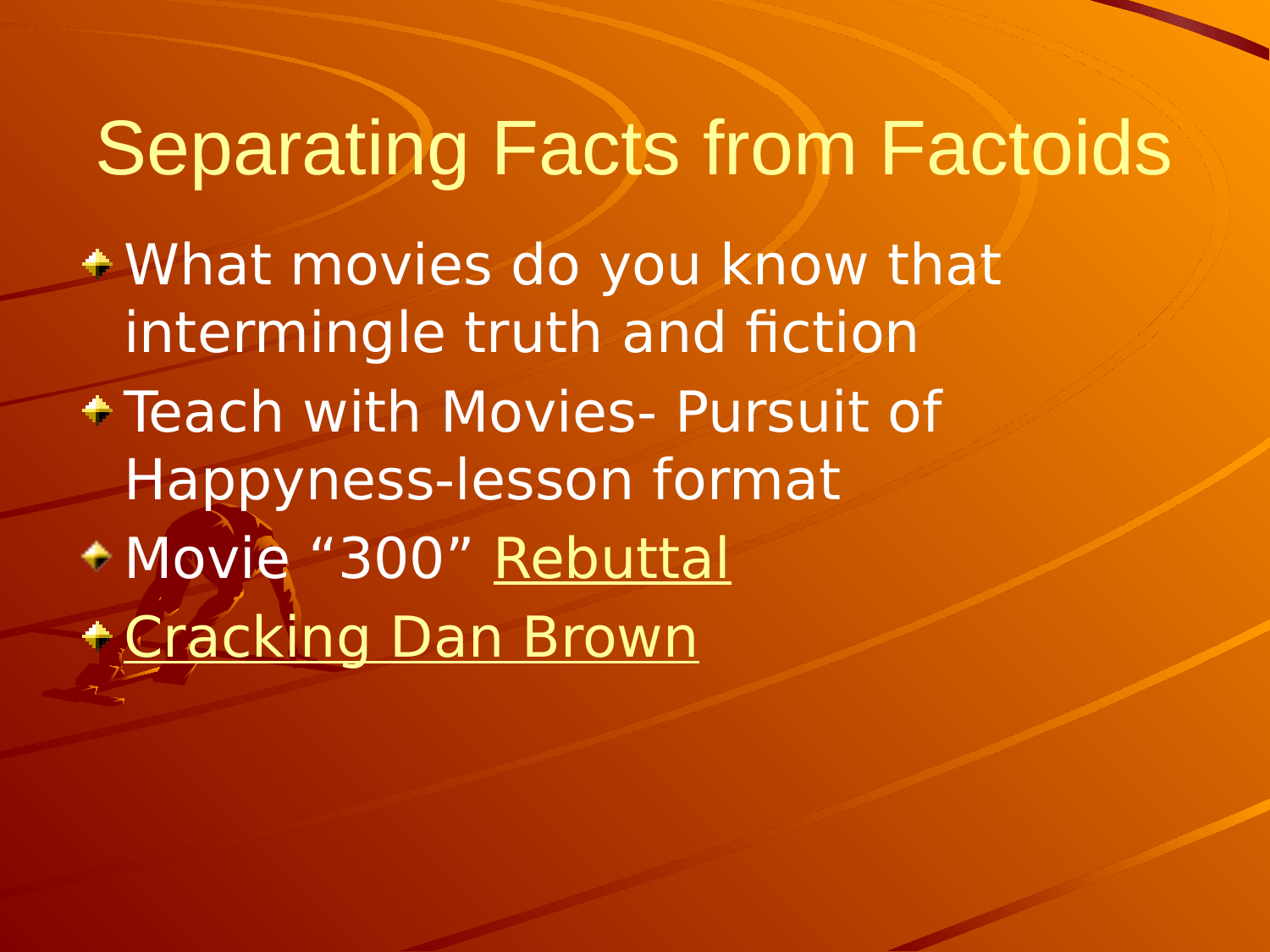

# Separating Facts from Factoids
What movies do you know that intermingle truth and fiction
Teach with Movies- Pursuit of Happyness-lesson format
Movie “300” Rebuttal
Cracking Dan Brown